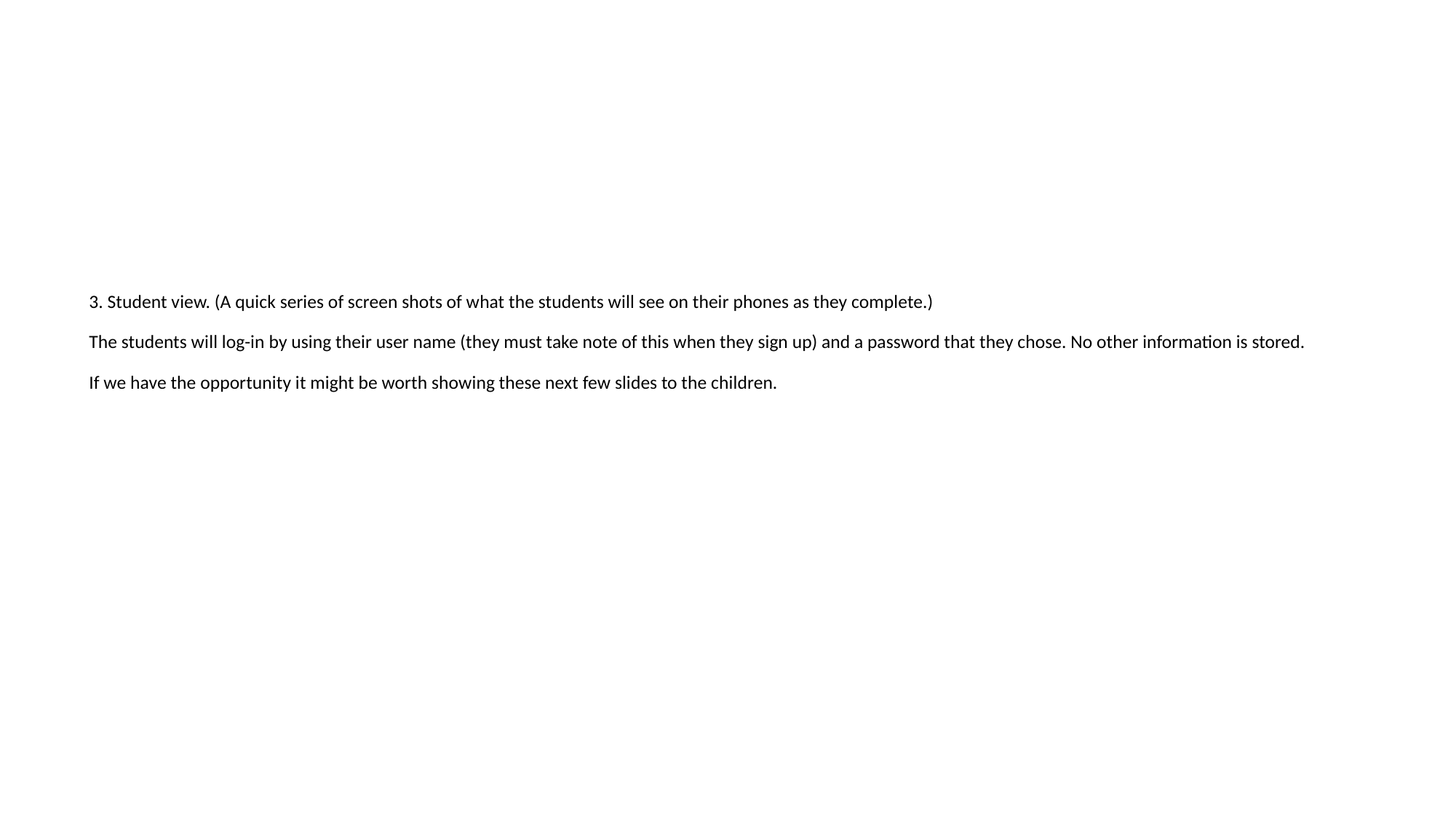

# 3. Student view. (A quick series of screen shots of what the students will see on their phones as they complete.) The students will log-in by using their user name (they must take note of this when they sign up) and a password that they chose. No other information is stored. If we have the opportunity it might be worth showing these next few slides to the children.